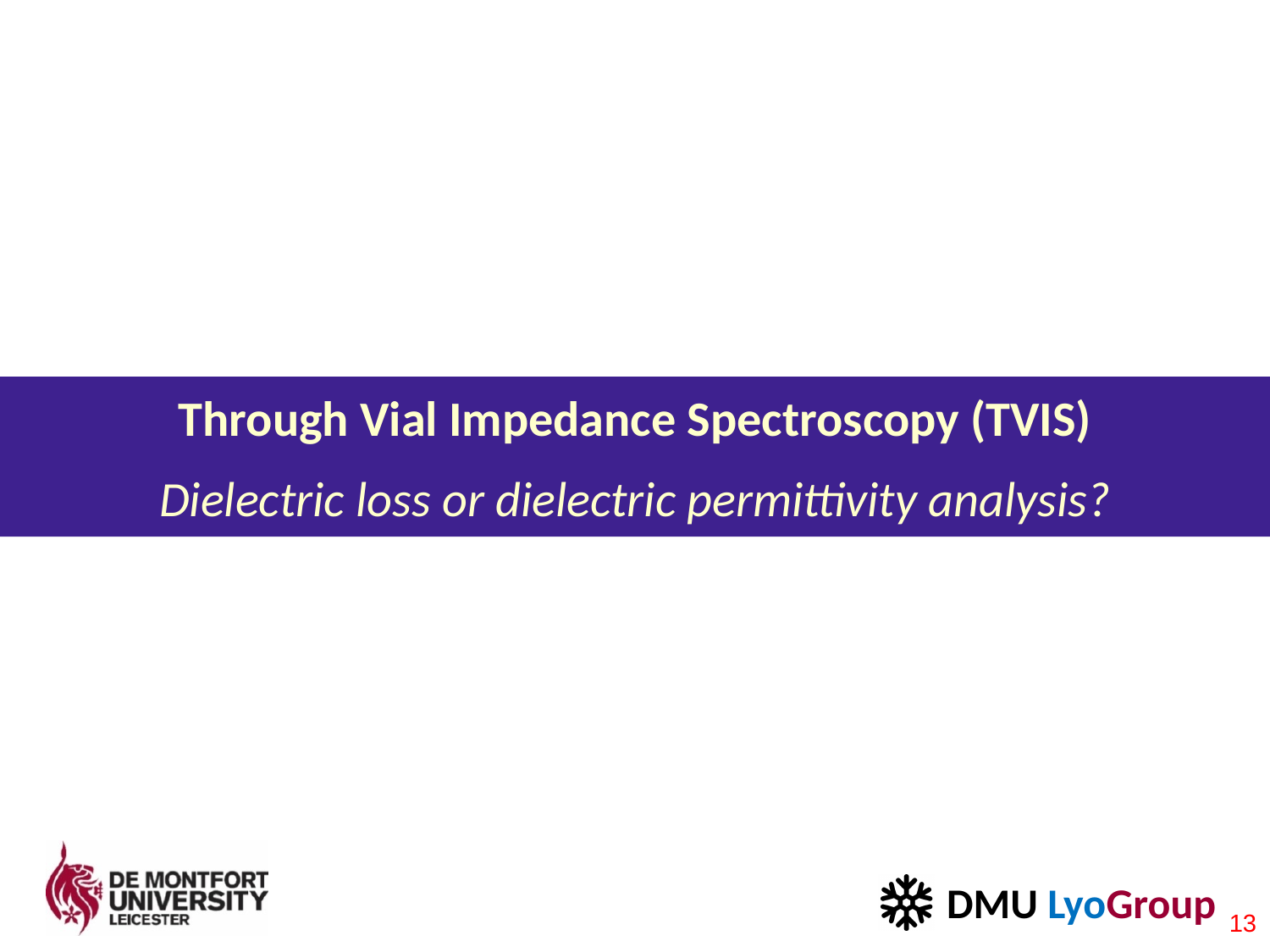

# Dielectric loss or dielectric permittivity analysis?
Through Vial Impedance Spectroscopy (TVIS)
Dielectric loss or dielectric permittivity analysis?